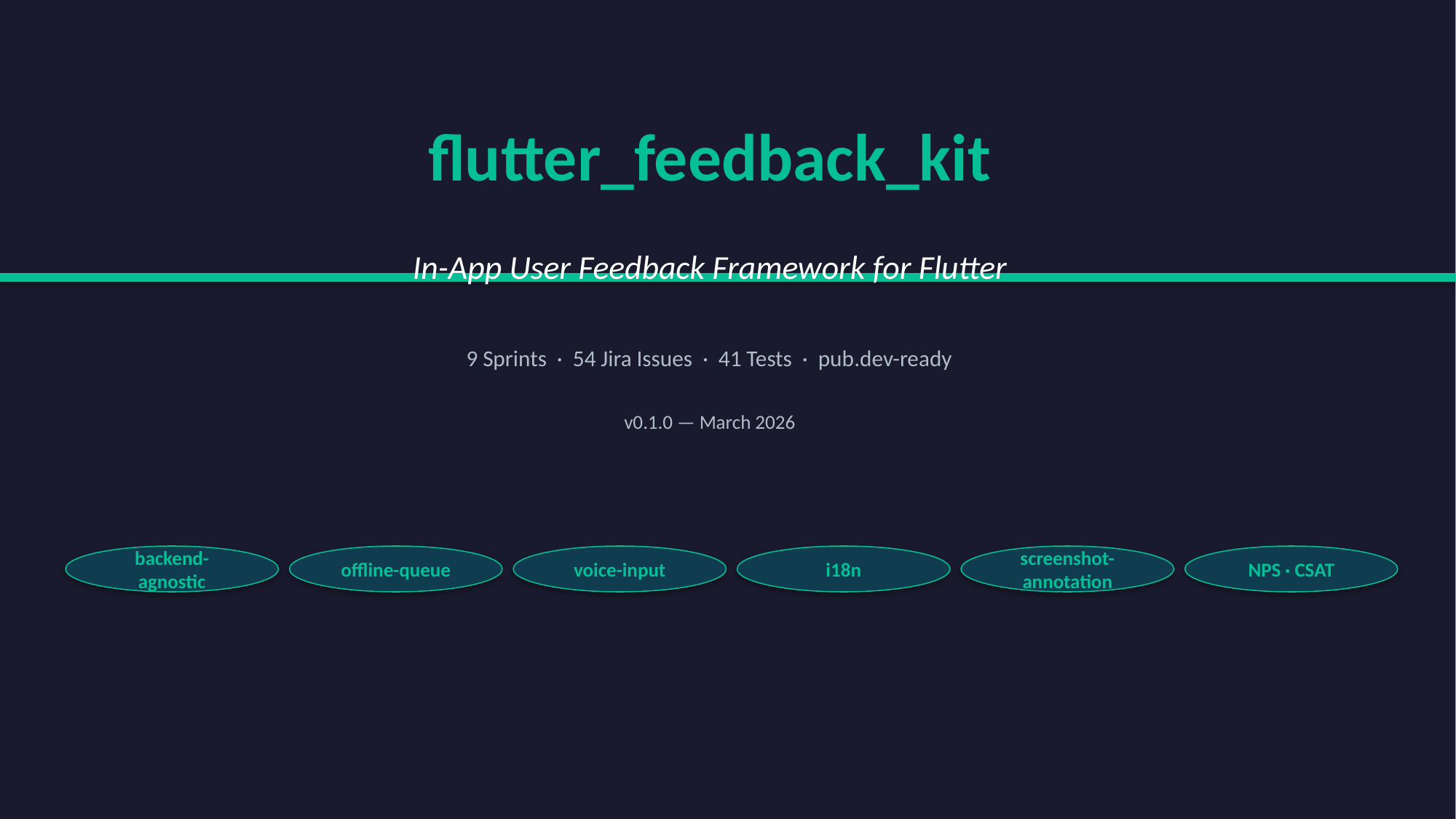

flutter_feedback_kit
In-App User Feedback Framework for Flutter

9 Sprints  ·  54 Jira Issues  ·  41 Tests  ·  pub.dev-ready
v0.1.0 — March 2026
backend-agnostic
offline-queue
voice-input
i18n
screenshot-annotation
NPS · CSAT